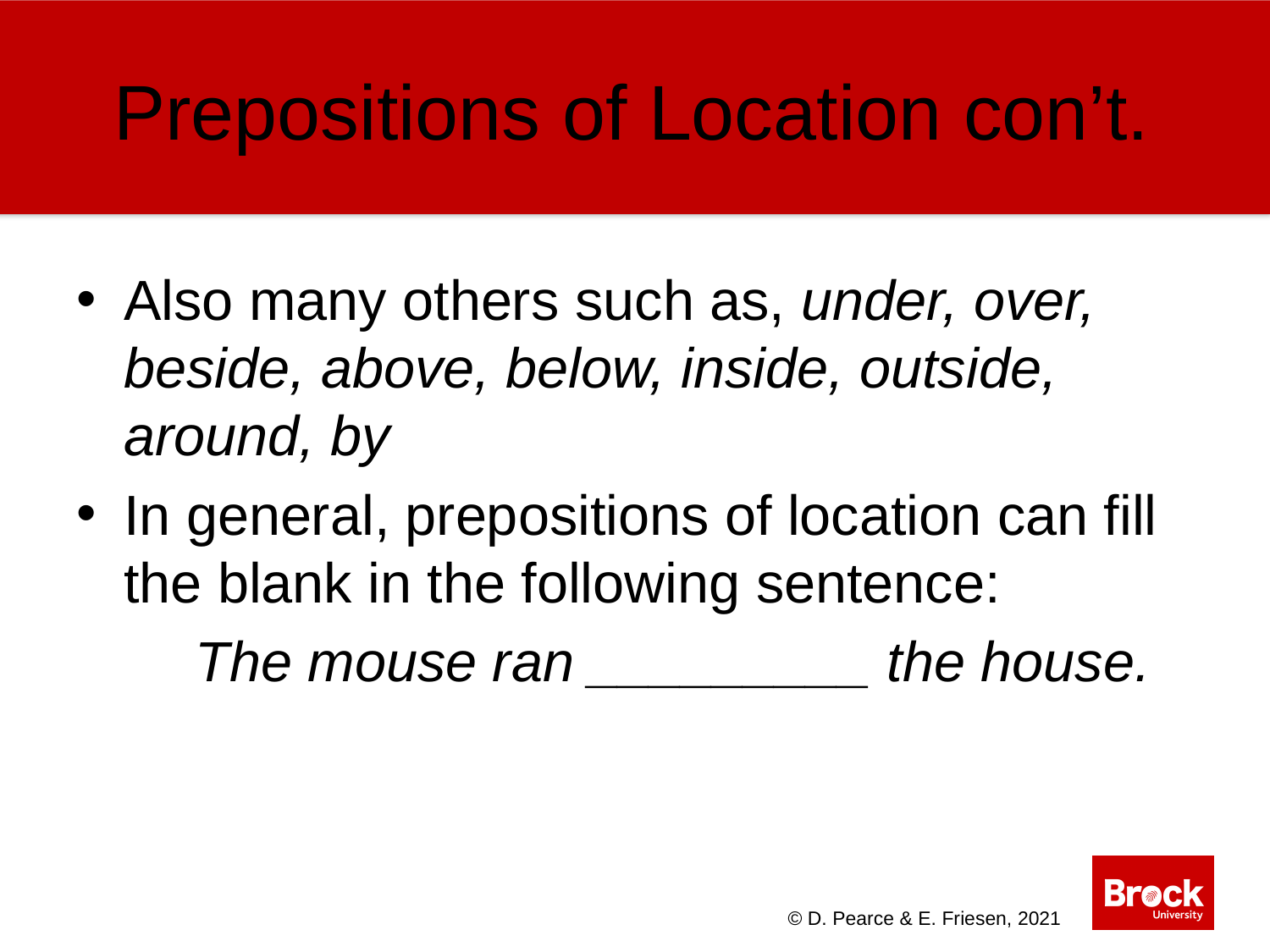

Prepositions of Location con’t.
Also many others such as, under, over, beside, above, below, inside, outside, around, by
In general, prepositions of location can fill the blank in the following sentence:
The mouse ran _________ the house.